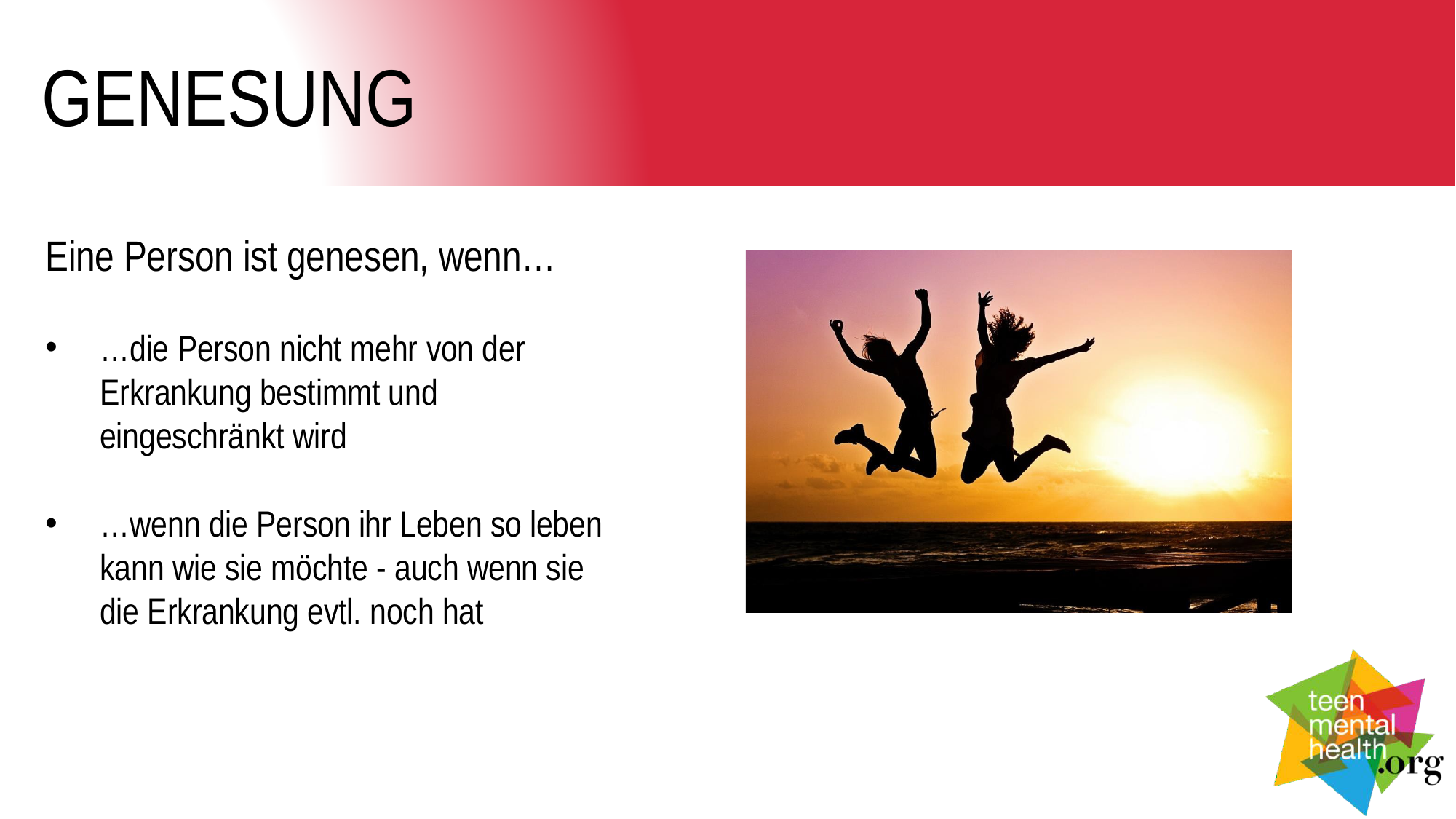

# GENESUNG
Eine Person ist genesen, wenn…

…die Person nicht mehr von der Erkrankung bestimmt und eingeschränkt wird

…wenn die Person ihr Leben so leben kann wie sie möchte - auch wenn sie die Erkrankung evtl. noch hat